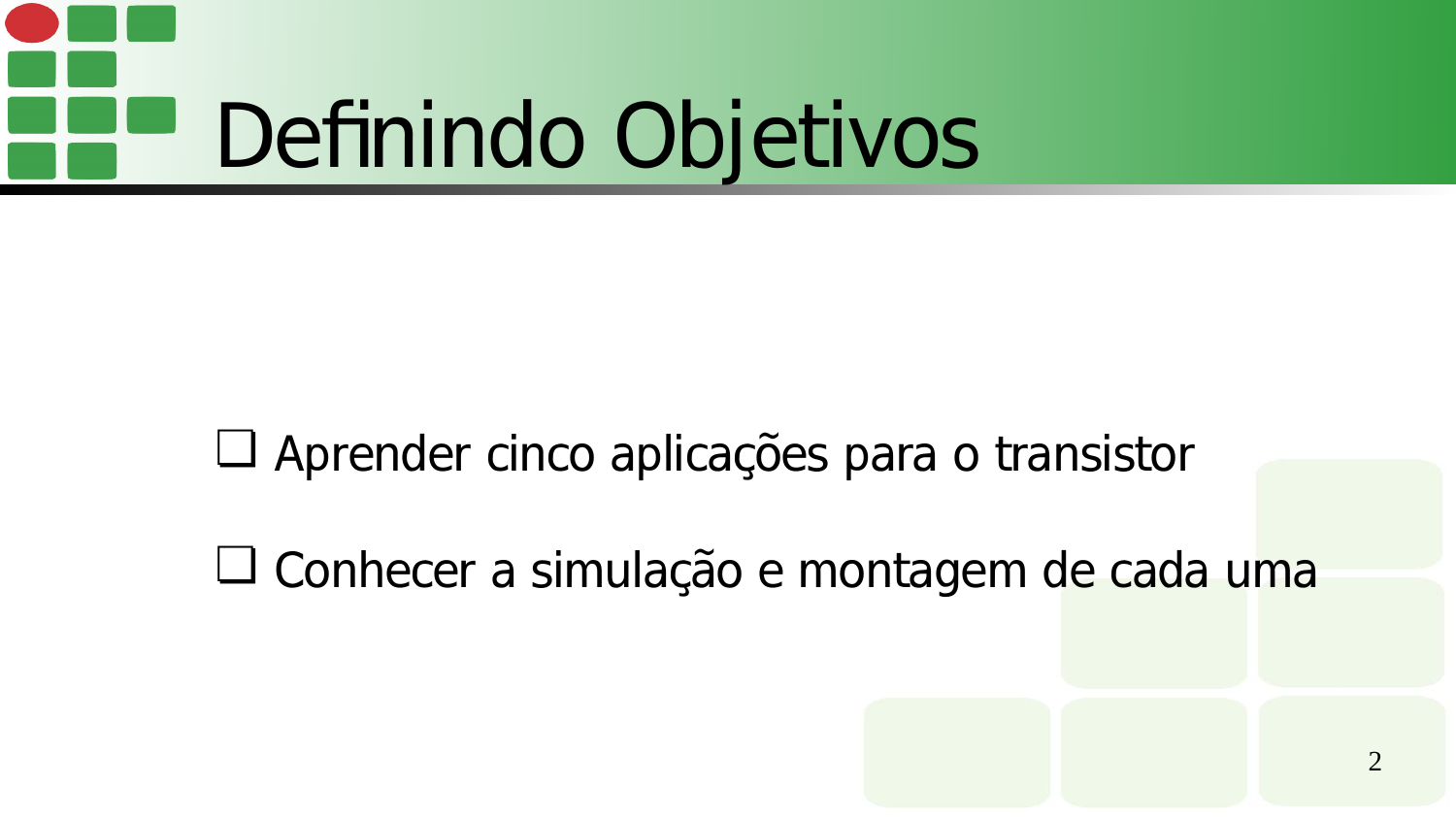

Definindo Objetivos

Aprender cinco aplicações para o transistor

Conhecer a simulação e montagem de cada uma

2